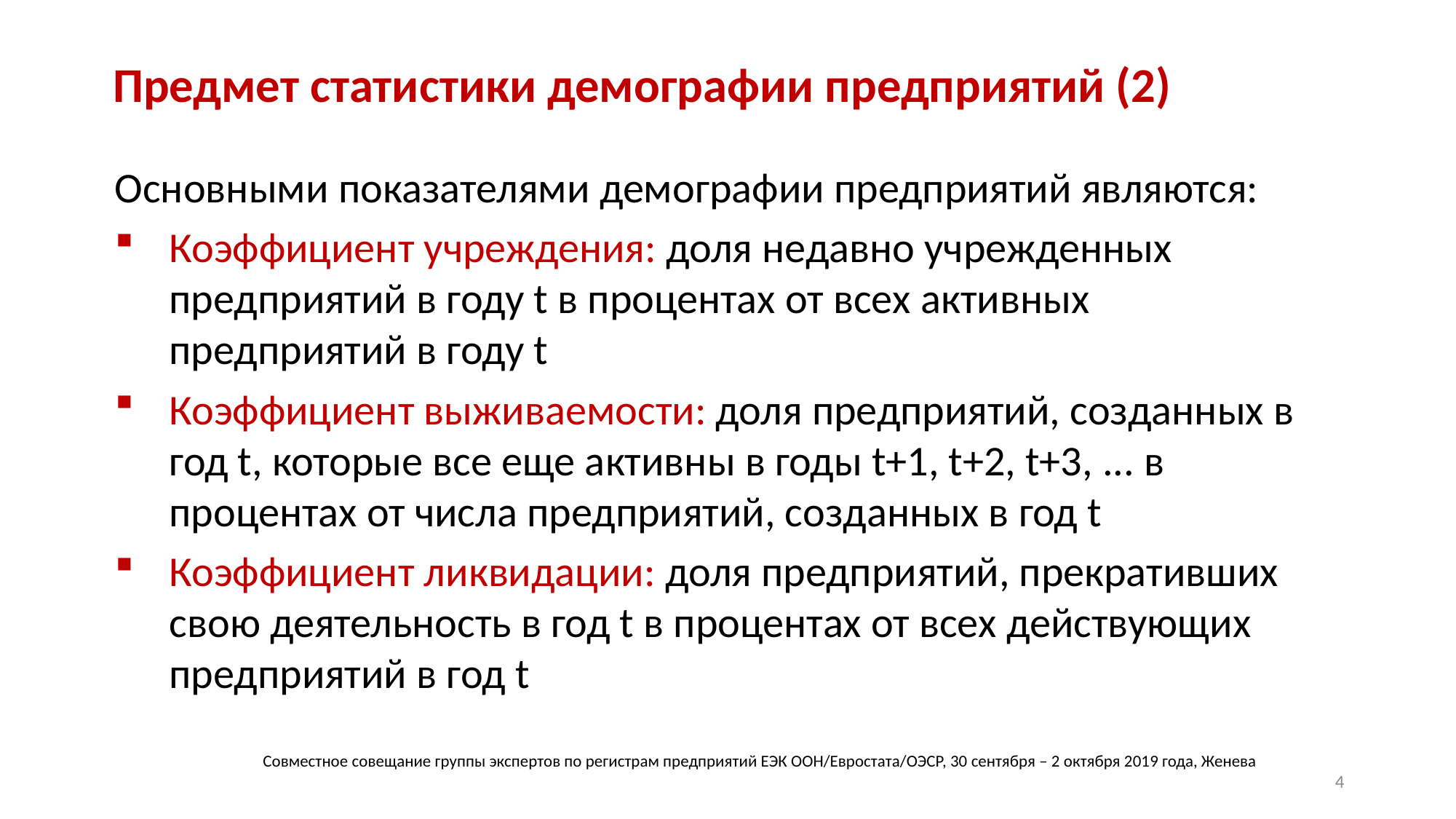

# Предмет статистики демографии предприятий (2)
Основными показателями демографии предприятий являются:
Коэффициент учреждения: доля недавно учрежденных предприятий в году t в процентах от всех активных предприятий в году t
Коэффициент выживаемости: доля предприятий, созданных в год t, которые все еще активны в годы t+1, t+2, t+3, ... в процентах от числа предприятий, созданных в год t
Коэффициент ликвидации: доля предприятий, прекративших свою деятельность в год t в процентах от всех действующих предприятий в год t
Совместное совещание группы экспертов по регистрам предприятий ЕЭК ООН/Евростата/ОЭСР, 30 сентября – 2 октября 2019 года, Женева
4